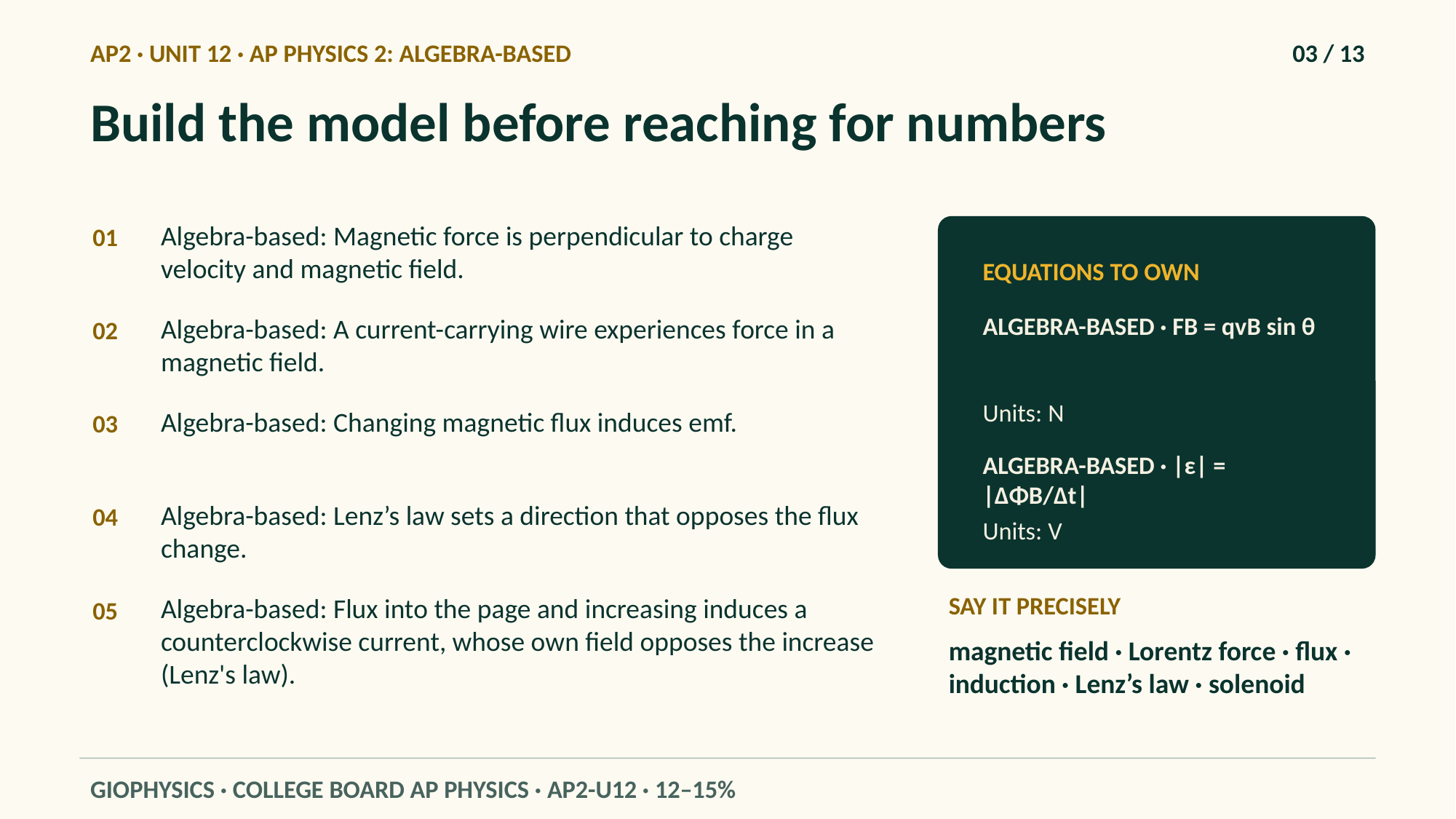

AP2 · UNIT 12 · AP PHYSICS 2: ALGEBRA-BASED
03 / 13
Build the model before reaching for numbers
Algebra-based: Magnetic force is perpendicular to charge velocity and magnetic field.
01

EQUATIONS TO OWN
ALGEBRA-BASED · FB = qvB sin θ
Algebra-based: A current-carrying wire experiences force in a magnetic field.
02
Units: N
Algebra-based: Changing magnetic flux induces emf.
03
ALGEBRA-BASED · |ε| = |ΔΦB/Δt|
Algebra-based: Lenz’s law sets a direction that opposes the flux change.
04
Units: V
SAY IT PRECISELY
Algebra-based: Flux into the page and increasing induces a counterclockwise current, whose own field opposes the increase (Lenz's law).
05
magnetic field · Lorentz force · flux · induction · Lenz’s law · solenoid

GIOPHYSICS · COLLEGE BOARD AP PHYSICS · AP2-U12 · 12–15%